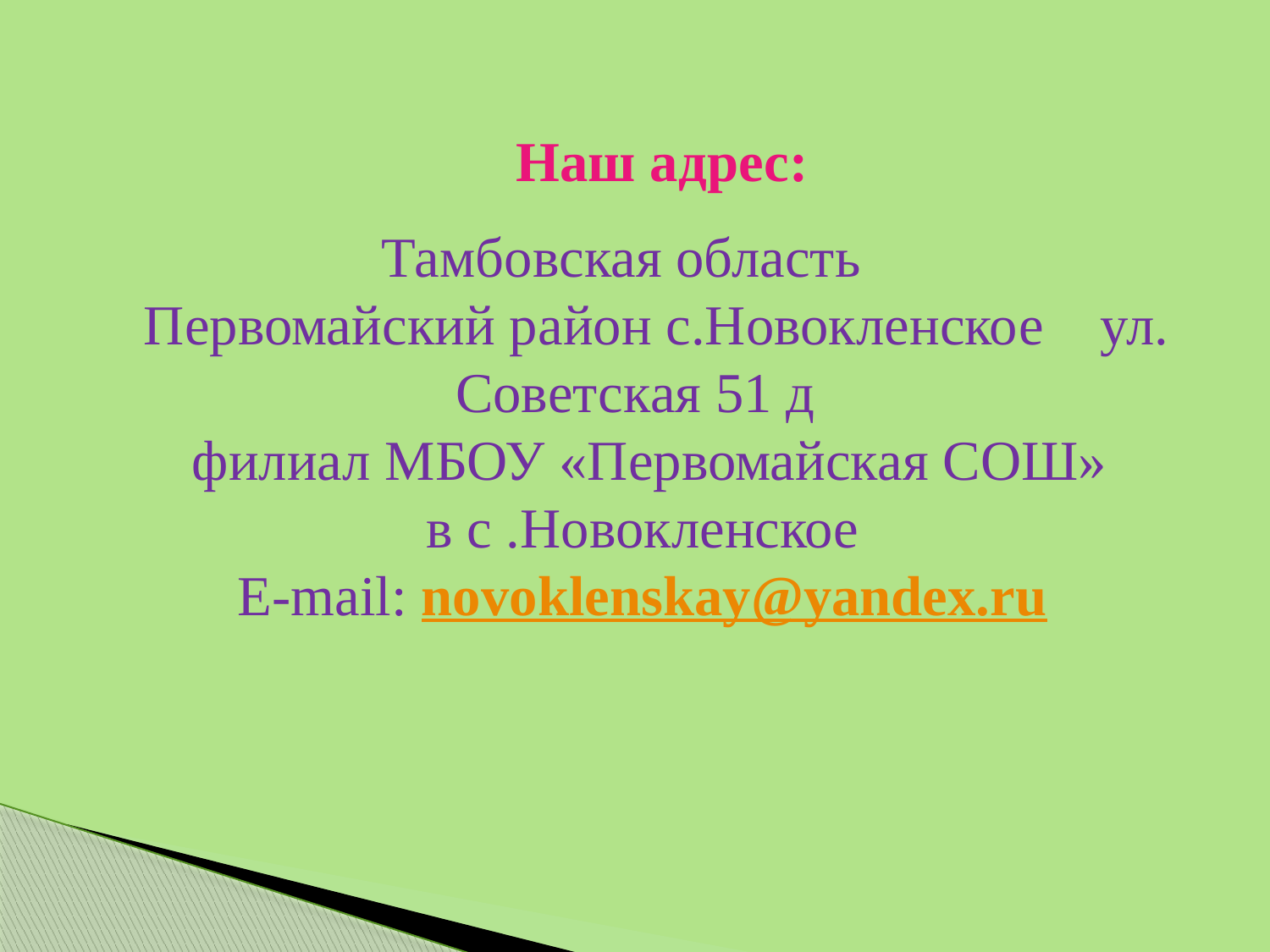

Тамбовская область
 Первомайский район с.Новокленское    ул. Советская 51 д
 филиал МБОУ «Первомайская СОШ»
 в с .Новокленское
Е-mail: novoklenskay@yandex.ru
Наш адрес: